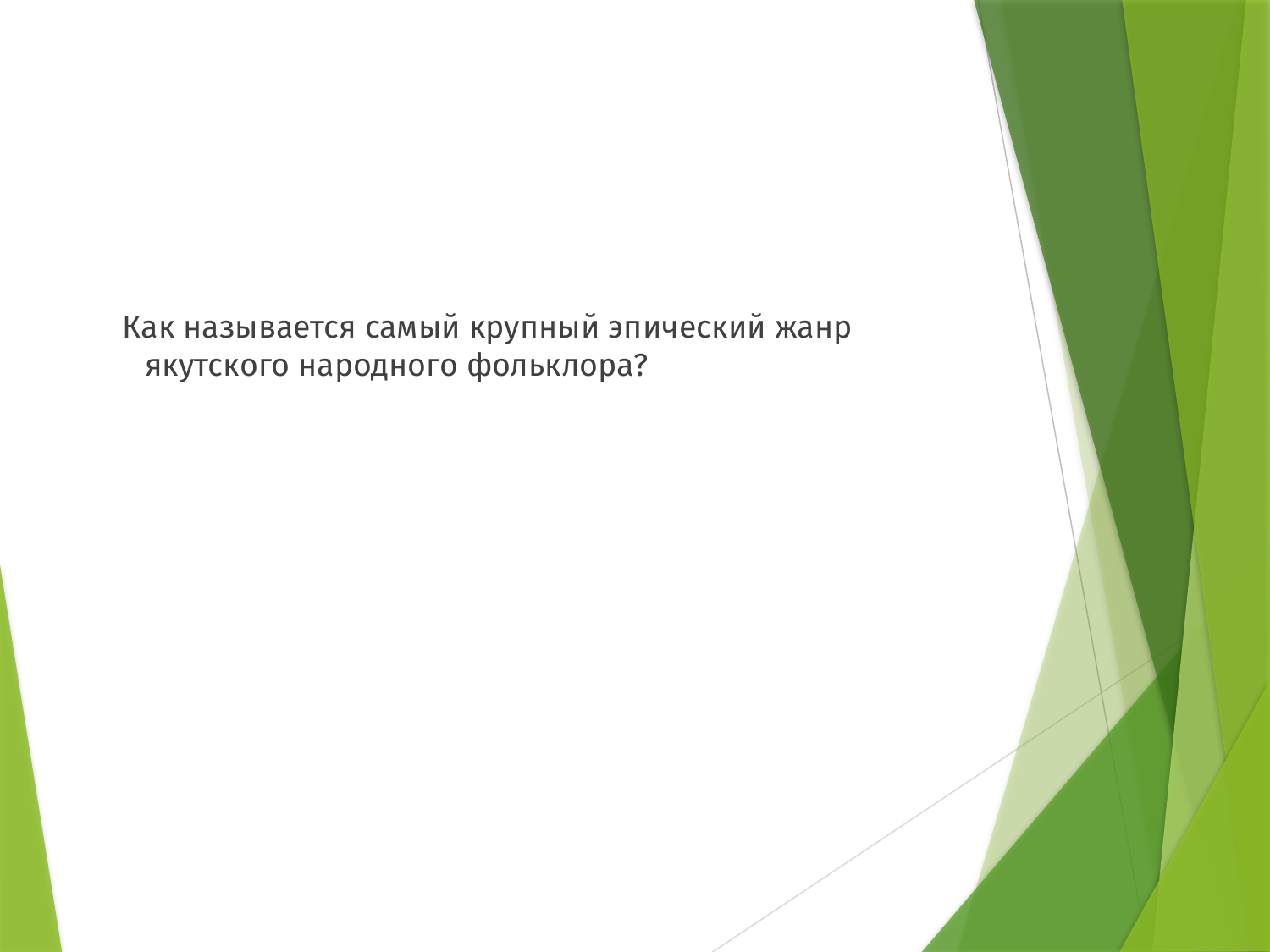

Как называется самый крупный эпический жанр якутского народного фольклора?